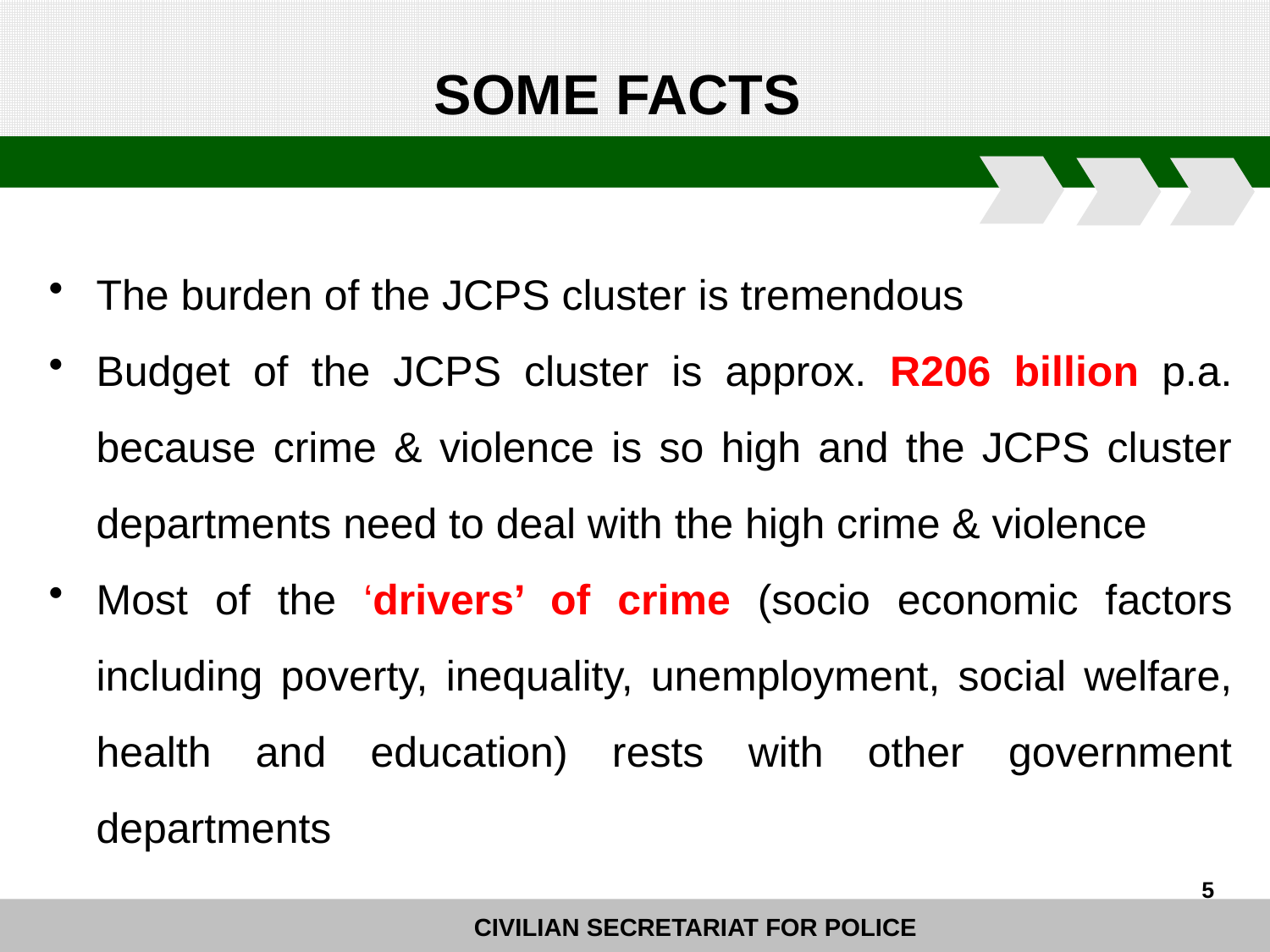

# SOME FACTS
The burden of the JCPS cluster is tremendous
Budget of the JCPS cluster is approx. R206 billion p.a. because crime & violence is so high and the JCPS cluster departments need to deal with the high crime & violence
Most of the ‘drivers’ of crime (socio economic factors including poverty, inequality, unemployment, social welfare, health and education) rests with other government departments

5